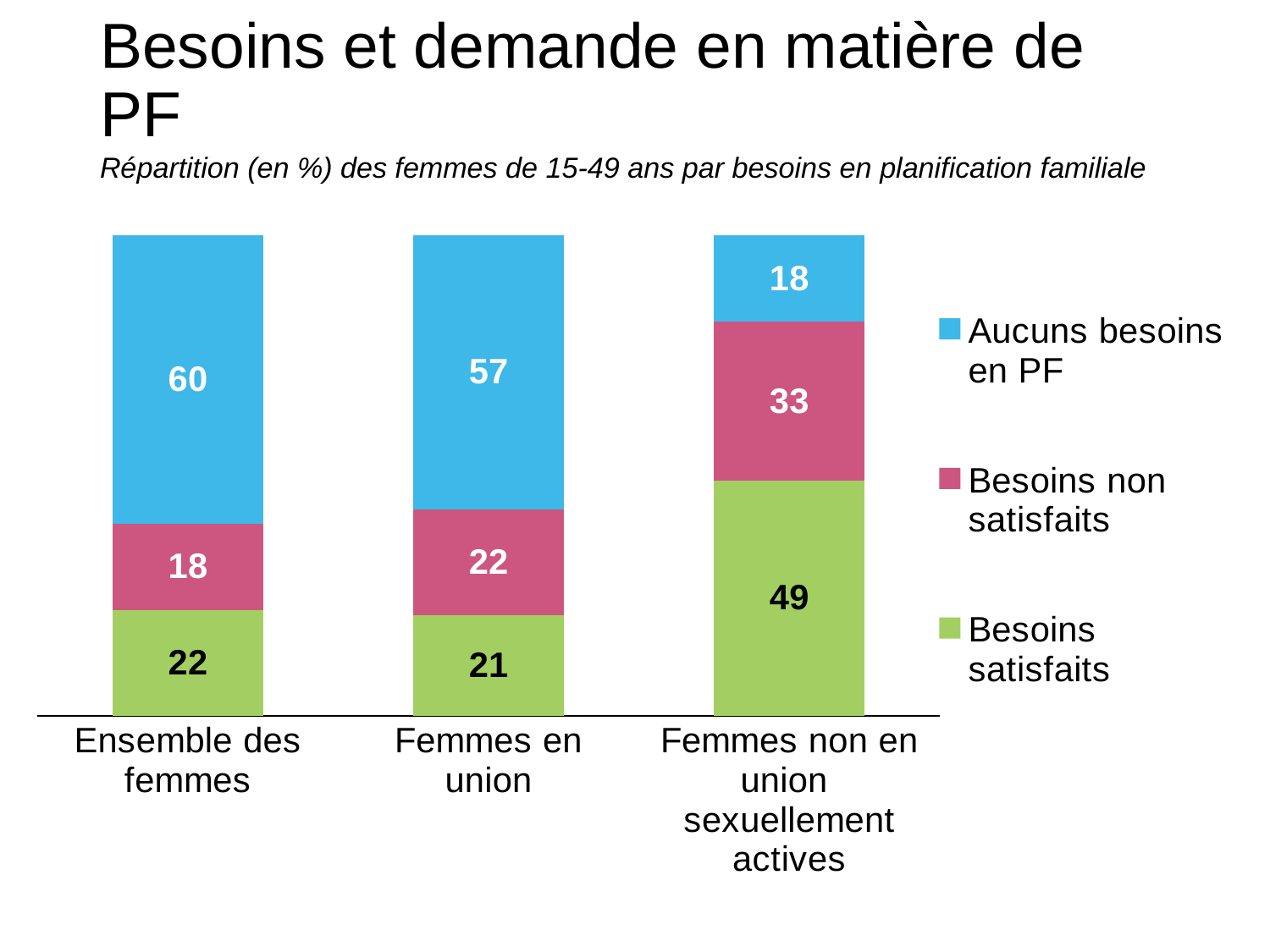

# Besoins et demande en matière de PF
Répartition (en %) des femmes de 15-49 ans par besoins en planification familiale

### Chart

| Category | Besoins satisfaits | Besoins non satisfaits | Aucuns besoins en PF |
|---|---|---|---|
| Ensemble des femmes | 22.0 | 18.0 | 60.0 |
| Femmes en union | 21.0 | 22.0 | 57.0 |
| Femmes non en union
sexuellement actives | 49.0 | 33.0 | 18.0 |